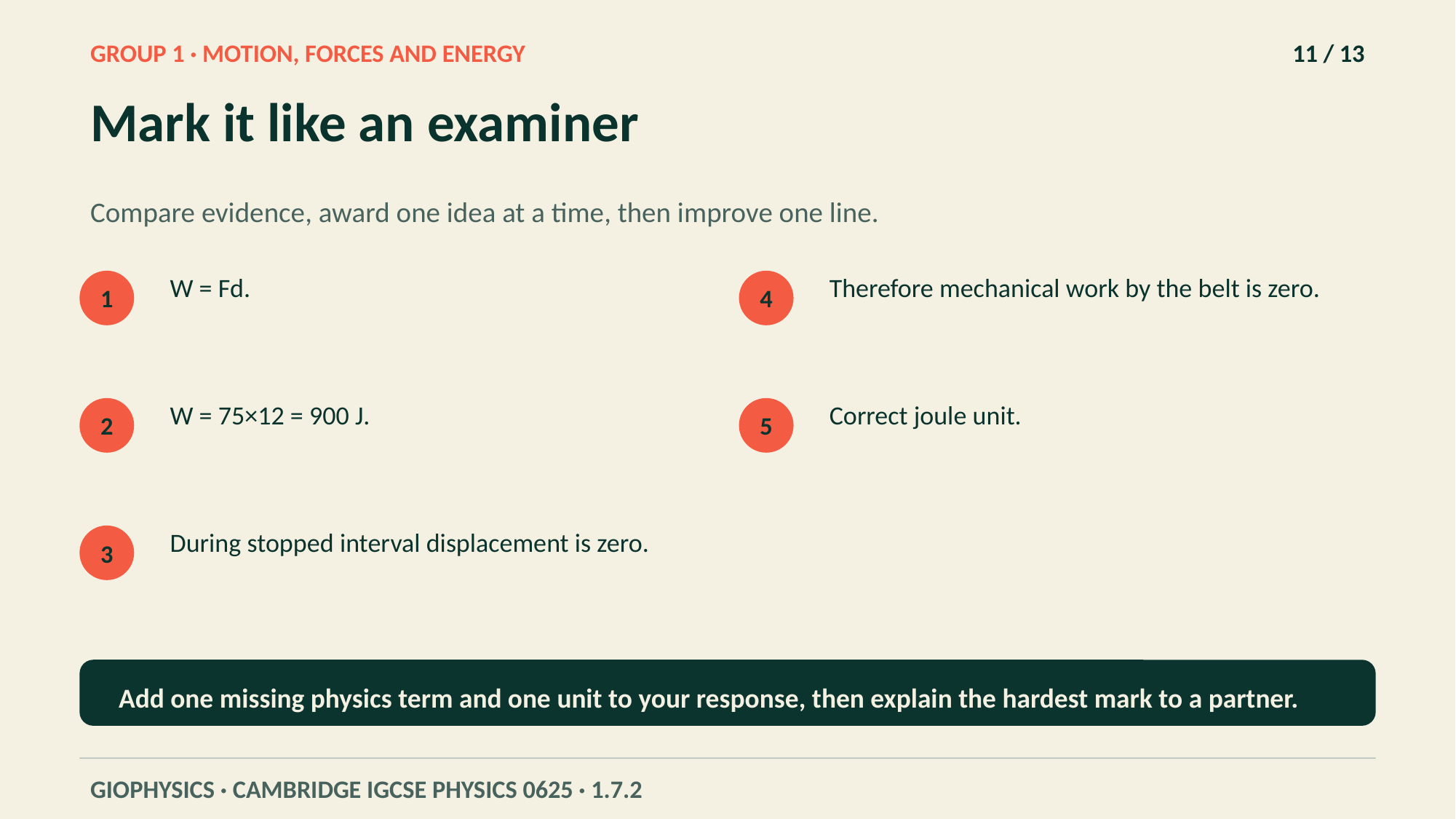

GROUP 1 · MOTION, FORCES AND ENERGY
11 / 13
Mark it like an examiner
Compare evidence, award one idea at a time, then improve one line.
W = Fd.
Therefore mechanical work by the belt is zero.

1
4
W = 75×12 = 900 J.
Correct joule unit.

2
5
During stopped interval displacement is zero.

3

Add one missing physics term and one unit to your response, then explain the hardest mark to a partner.

GIOPHYSICS · CAMBRIDGE IGCSE PHYSICS 0625 · 1.7.2